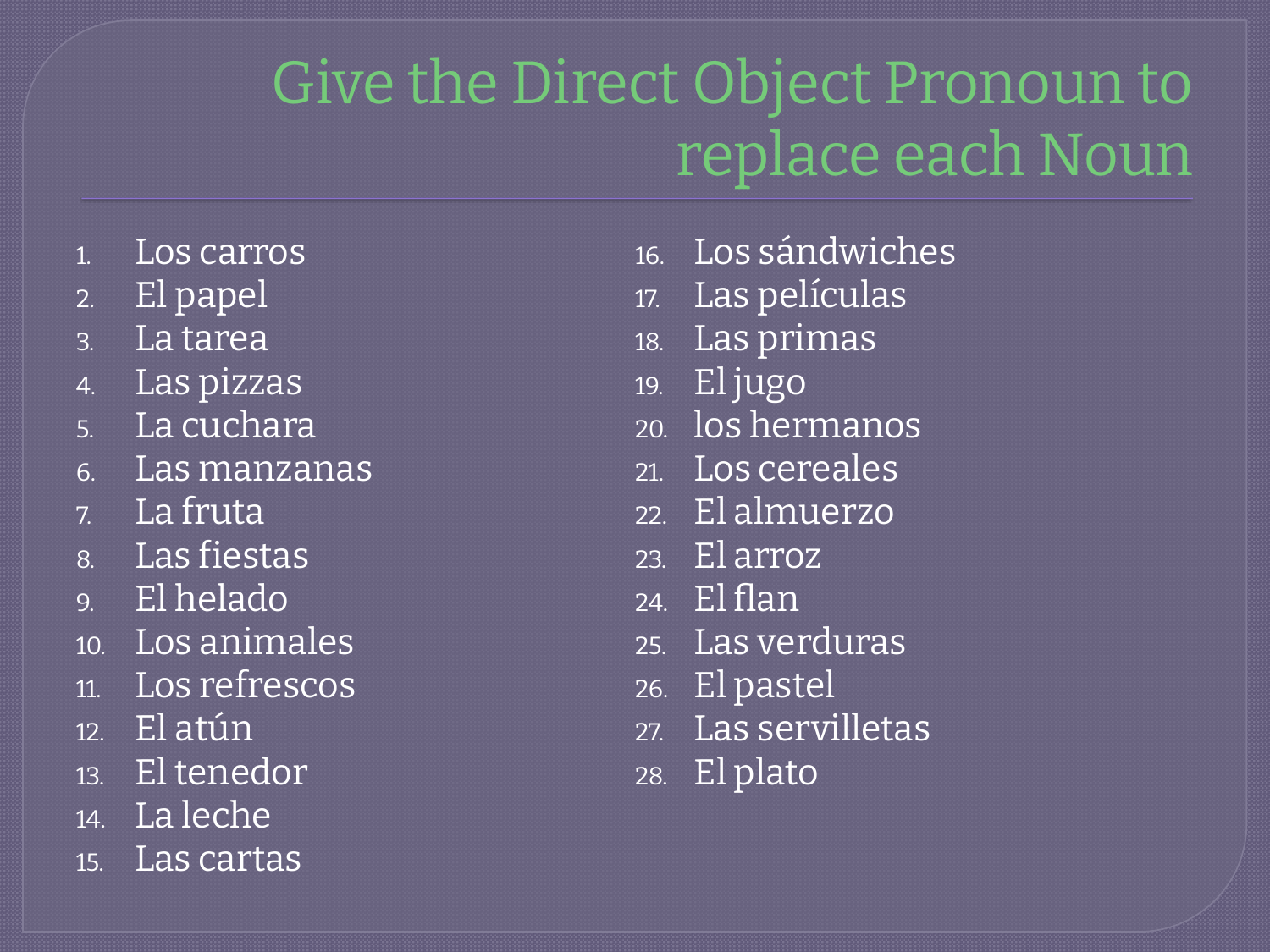

# Give the Direct Object Pronoun to replace each Noun
Los carros
El papel
La tarea
Las pizzas
La cuchara
Las manzanas
La fruta
Las fiestas
El helado
Los animales
Los refrescos
El atún
El tenedor
La leche
Las cartas
Los sándwiches
Las películas
Las primas
El jugo
los hermanos
Los cereales
El almuerzo
El arroz
El flan
Las verduras
El pastel
Las servilletas
El plato